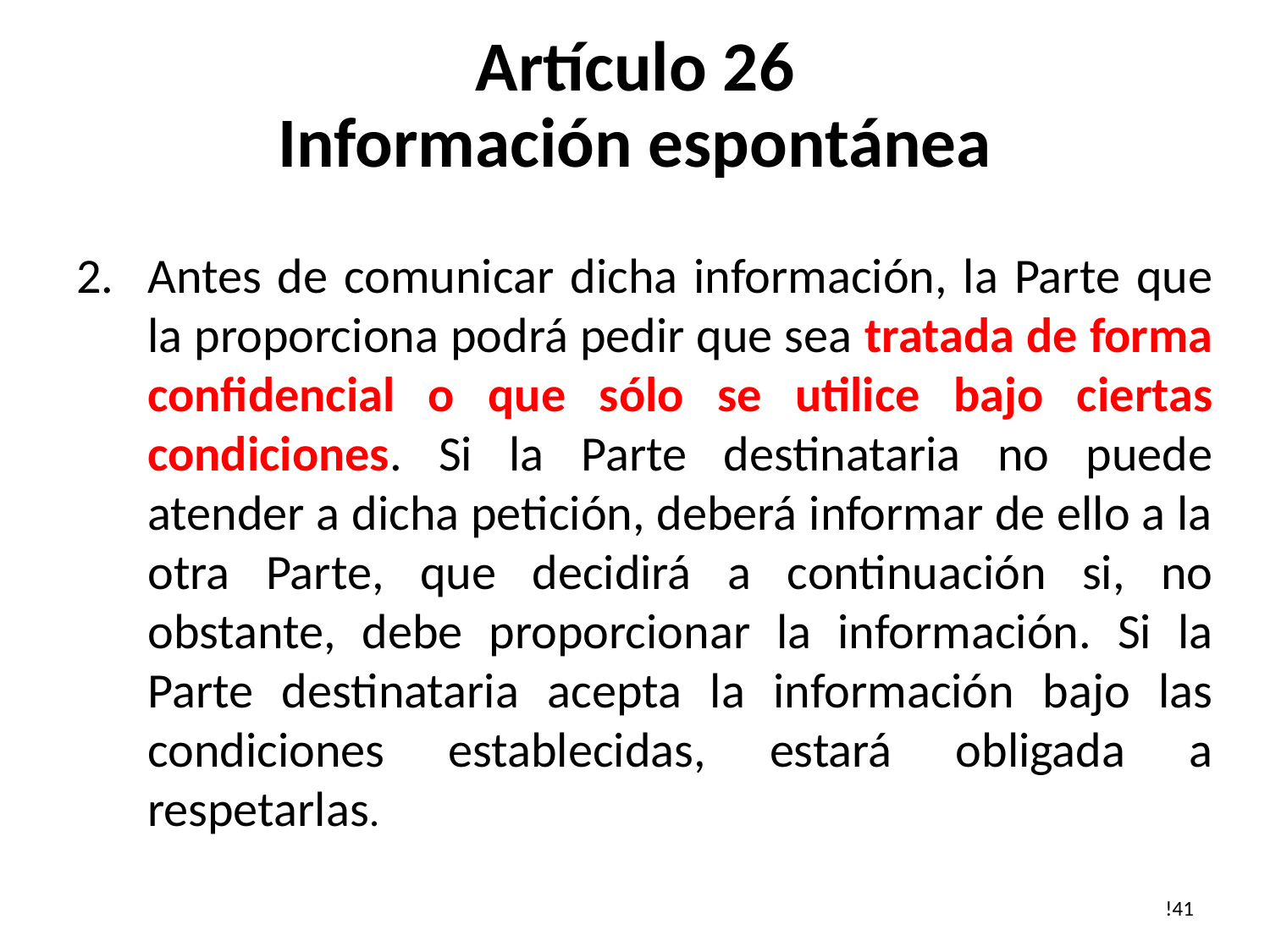

# Artículo 26 Información espontánea
Antes de comunicar dicha información, la Parte que la proporciona podrá pedir que sea tratada de forma confidencial o que sólo se utilice bajo ciertas condiciones. Si la Parte destinataria no puede atender a dicha petición, deberá informar de ello a la otra Parte, que decidirá a continuación si, no obstante, debe proporcionar la información. Si la Parte destinataria acepta la información bajo las condiciones establecidas, estará obligada a respetarlas.

!41